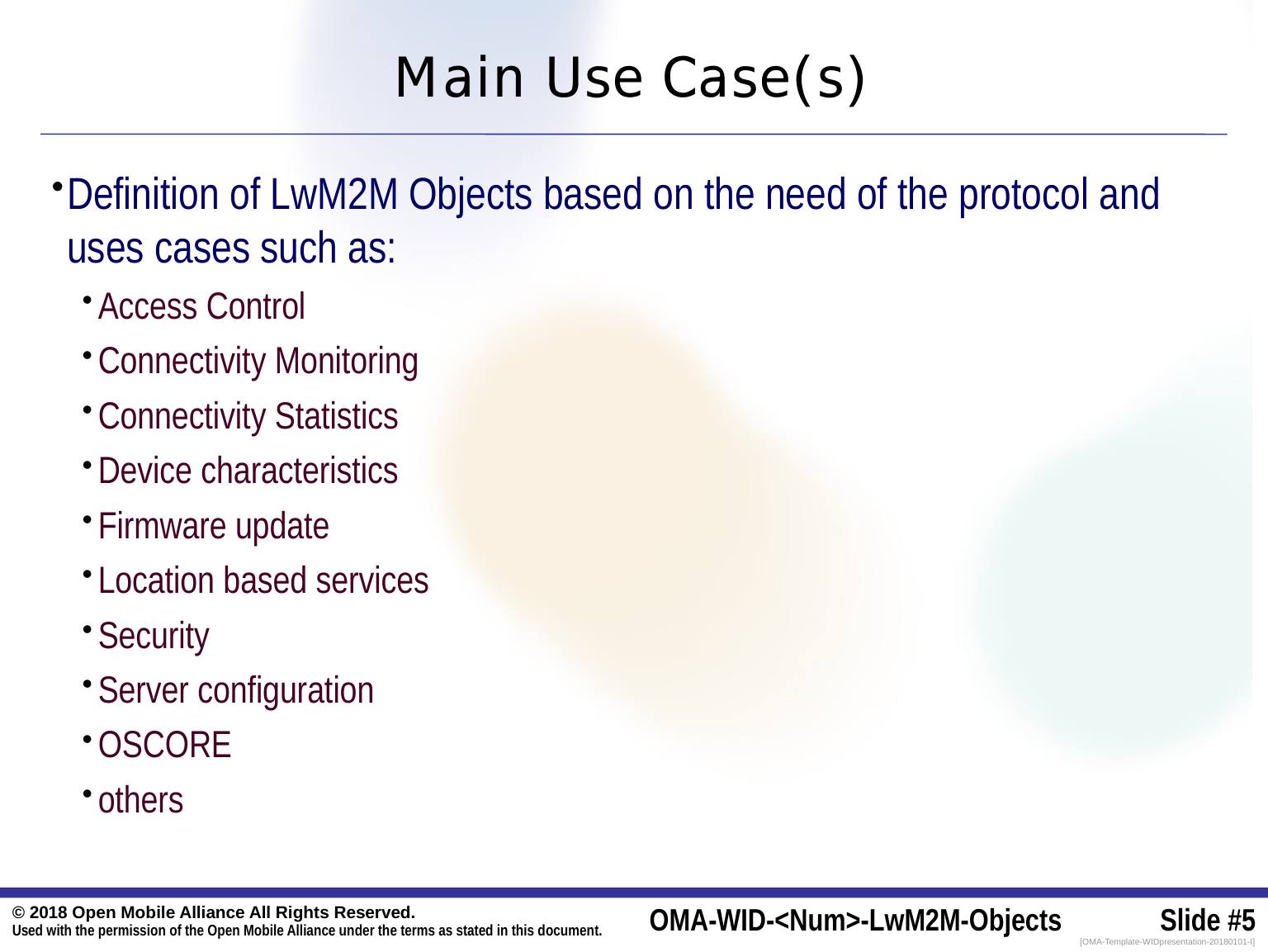

# Main Use Case(s)
Definition of LwM2M Objects based on the need of the protocol and uses cases such as:
Access Control
Connectivity Monitoring
Connectivity Statistics
Device characteristics
Firmware update
Location based services
Security
Server configuration
OSCORE
others